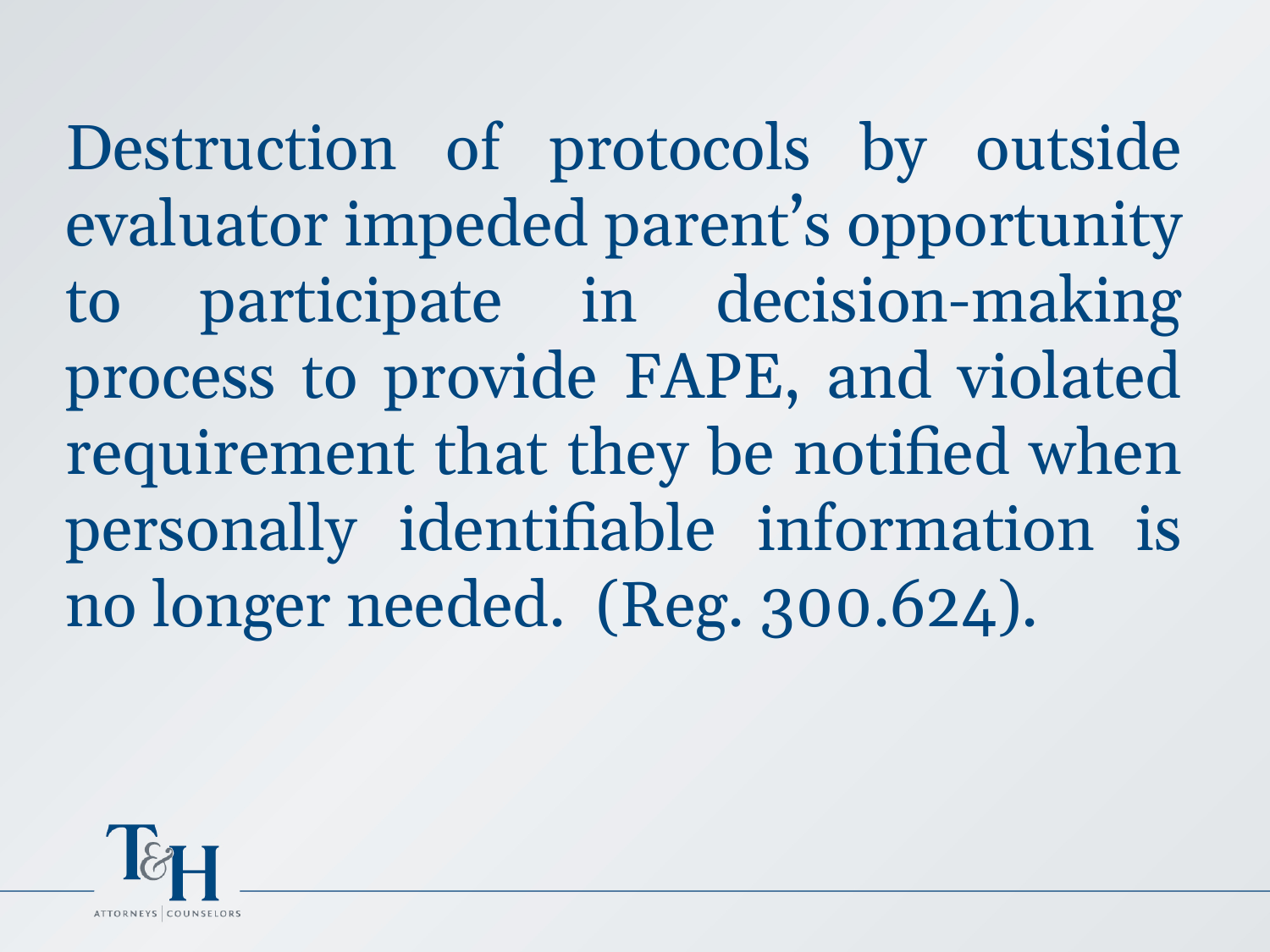

Destruction of protocols by outside evaluator impeded parent’s opportunity to participate in decision-making process to provide FAPE, and violated requirement that they be notified when personally identifiable information is no longer needed.  (Reg. 300.624).